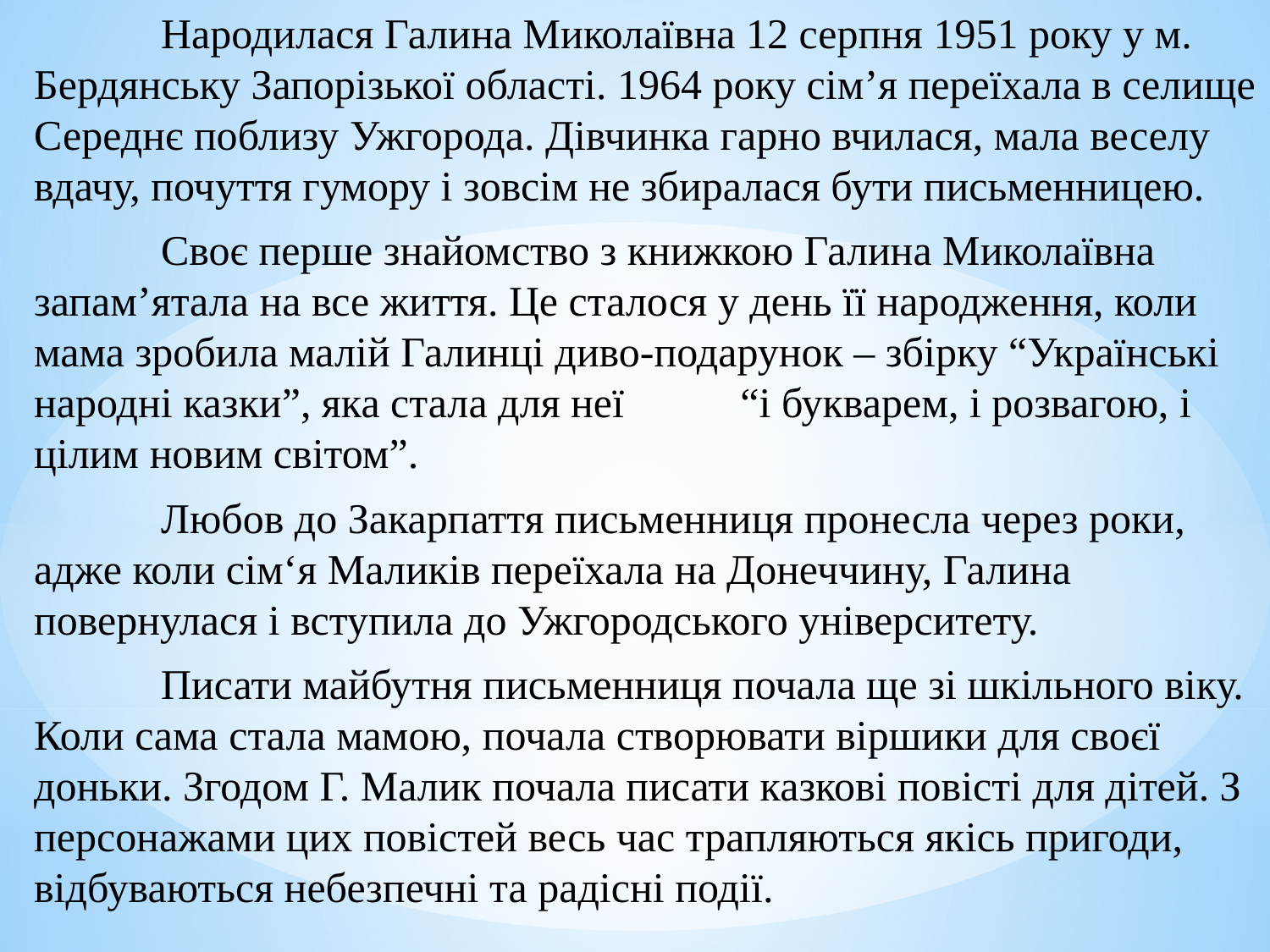

Народилася Галина Миколаївна 12 серпня 1951 року у м. Бердянську Запорізької області. 1964 року сім’я переїхала в селище Середнє поблизу Ужгорода. Дівчинка гарно вчилася, мала веселу вдачу, почуття гумору і зовсім не збиралася бути письменницею.
	Своє перше знайомство з книжкою Галина Миколаївна запам’ятала на все життя. Це сталося у день її народження, коли мама зробила малій Галинці диво-подарунок – збірку “Українські народні казки”, яка стала для неї           “і букварем, і розвагою, і цілим новим світом”.
	Любов до Закарпаття письменниця пронесла через роки, адже коли сім‘я Маликів переїхала на Донеччину, Галина повернулася і вступила до Ужгородського університету.
	Писати майбутня письменниця почала ще зі шкільного віку. Коли сама стала мамою, почала створювати віршики для своєї доньки. Згодом Г. Малик почала писати казкові повісті для дітей. З персонажами цих повістей весь час трапляються якісь пригоди, відбуваються небезпечні та радісні події.